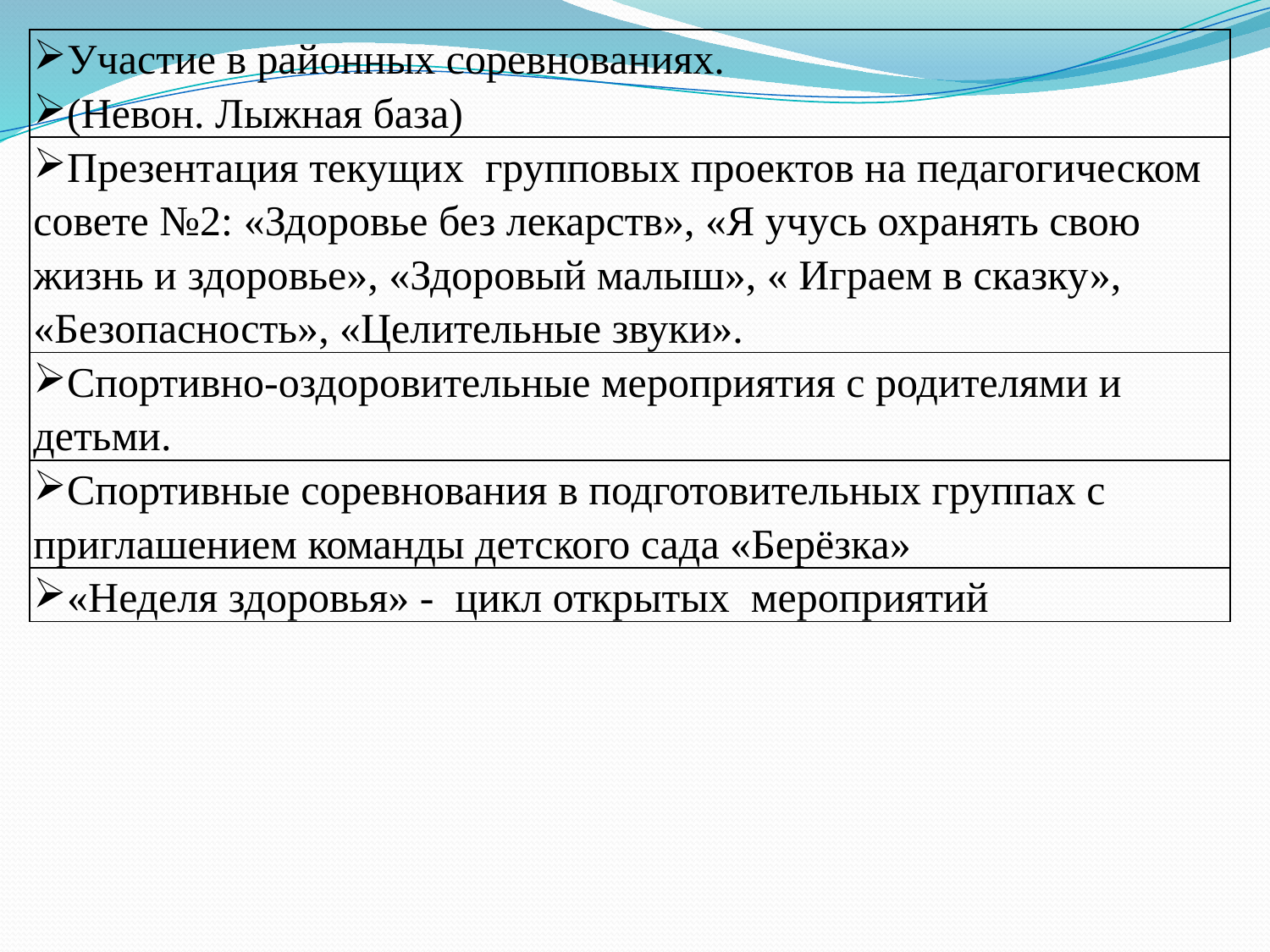

| Участие в районных соревнованиях. (Невон. Лыжная база) |
| --- |
| Презентация текущих групповых проектов на педагогическом совете №2: «Здоровье без лекарств», «Я учусь охранять свою жизнь и здоровье», «Здоровый малыш», « Играем в сказку», «Безопасность», «Целительные звуки». |
| Спортивно-оздоровительные мероприятия с родителями и детьми. |
| Спортивные соревнования в подготовительных группах с приглашением команды детского сада «Берёзка» |
| «Неделя здоровья» - цикл открытых мероприятий |